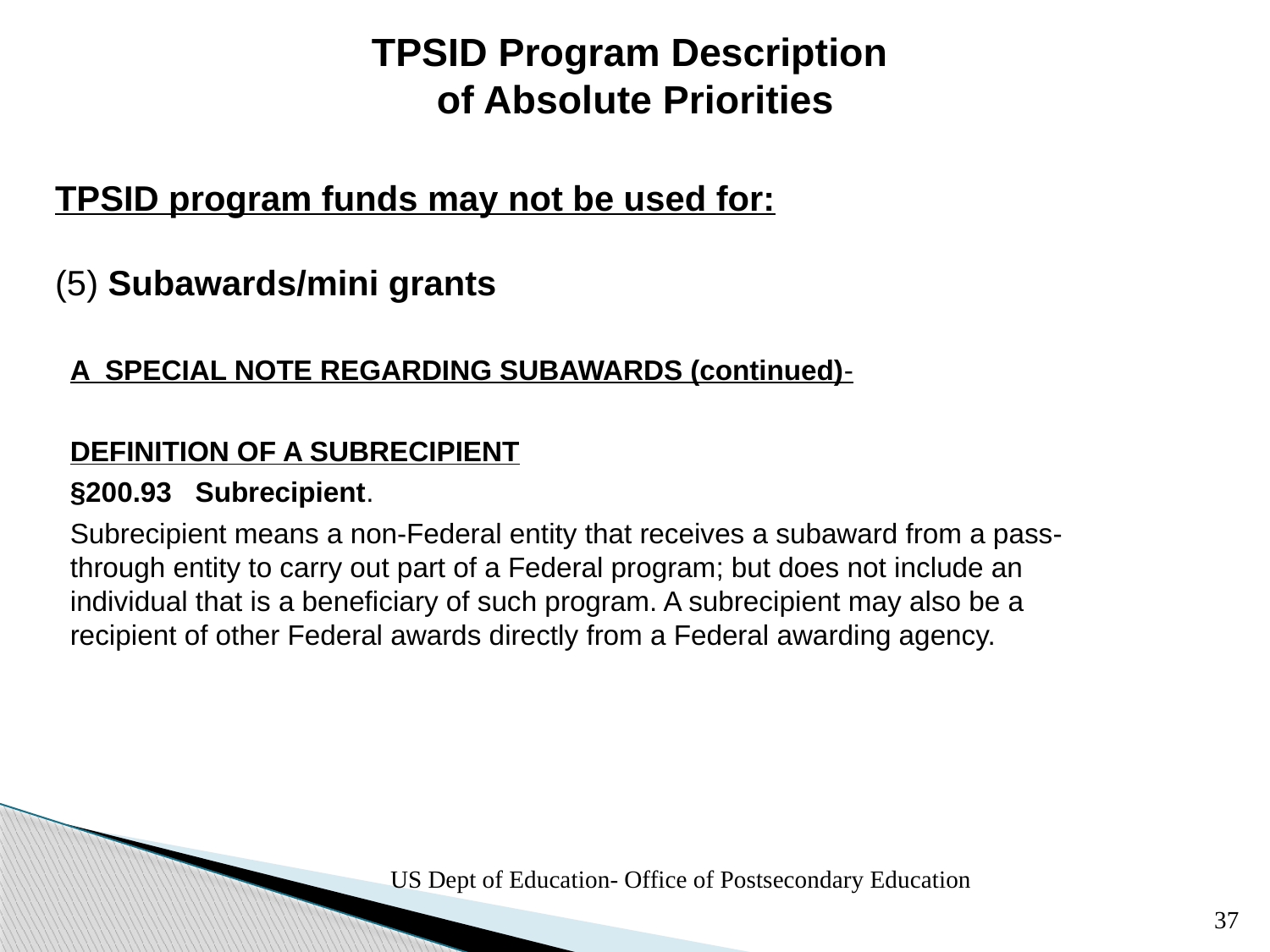

# TPSID Program Description of Absolute Priorities

TPSID program funds may not be used for:

(5) Subawards/mini grants

A  SPECIAL NOTE REGARDING SUBAWARDS (continued)-

DEFINITION OF A SUBRECIPIENT
§200.93   Subrecipient.
Subrecipient means a non-Federal entity that receives a subaward from a pass-through entity to carry out part of a Federal program; but does not include an individual that is a beneficiary of such program. A subrecipient may also be a recipient of other Federal awards directly from a Federal awarding agency.

US Dept of Education- Office of Postsecondary Education
37